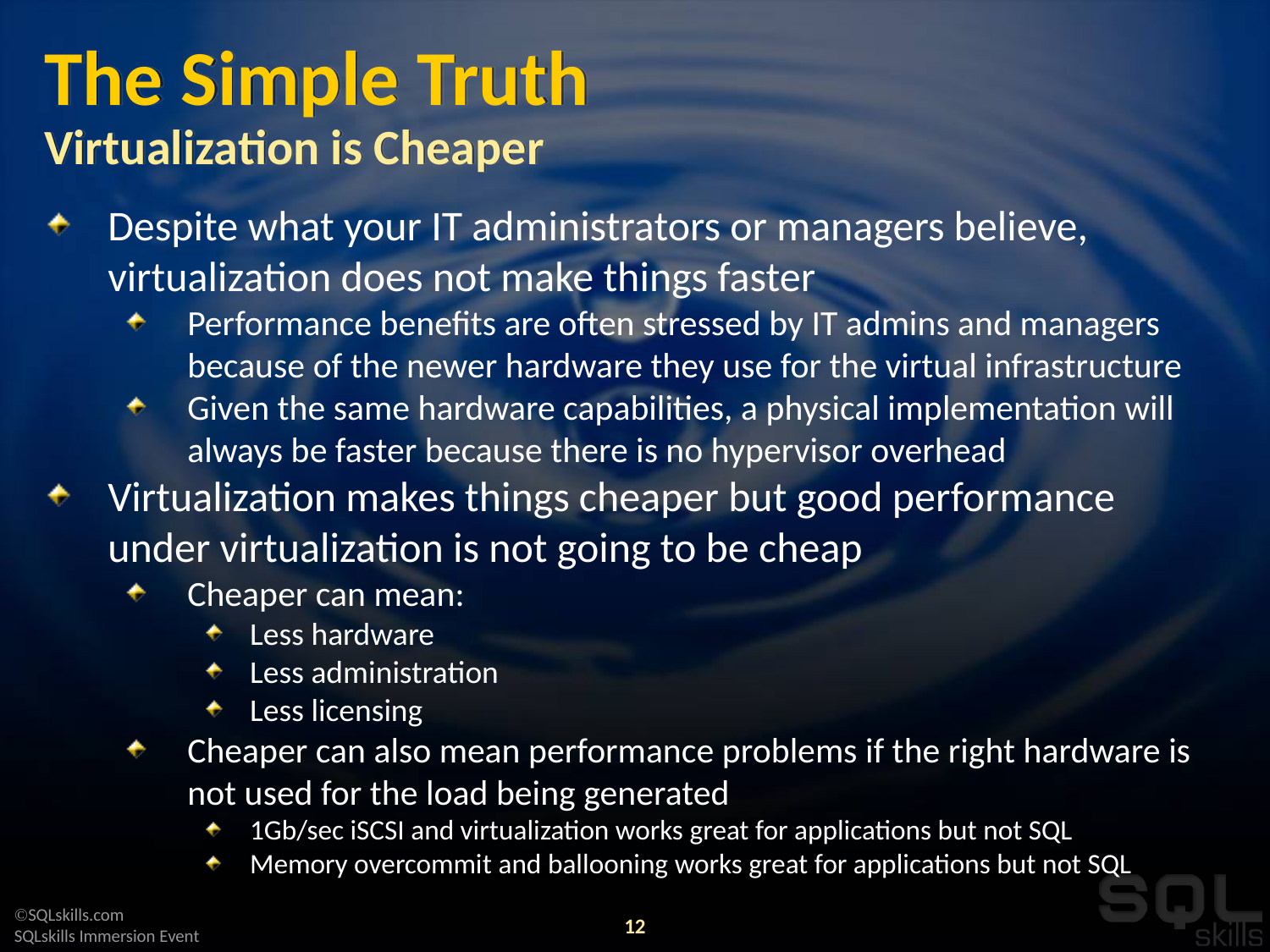

# The Simple Truth Virtualization is Cheaper
Despite what your IT administrators or managers believe, virtualization does not make things faster
Performance benefits are often stressed by IT admins and managers because of the newer hardware they use for the virtual infrastructure
Given the same hardware capabilities, a physical implementation will always be faster because there is no hypervisor overhead
Virtualization makes things cheaper but good performance under virtualization is not going to be cheap
Cheaper can mean:
Less hardware
Less administration
Less licensing
Cheaper can also mean performance problems if the right hardware is not used for the load being generated
1Gb/sec iSCSI and virtualization works great for applications but not SQL
Memory overcommit and ballooning works great for applications but not SQL

12